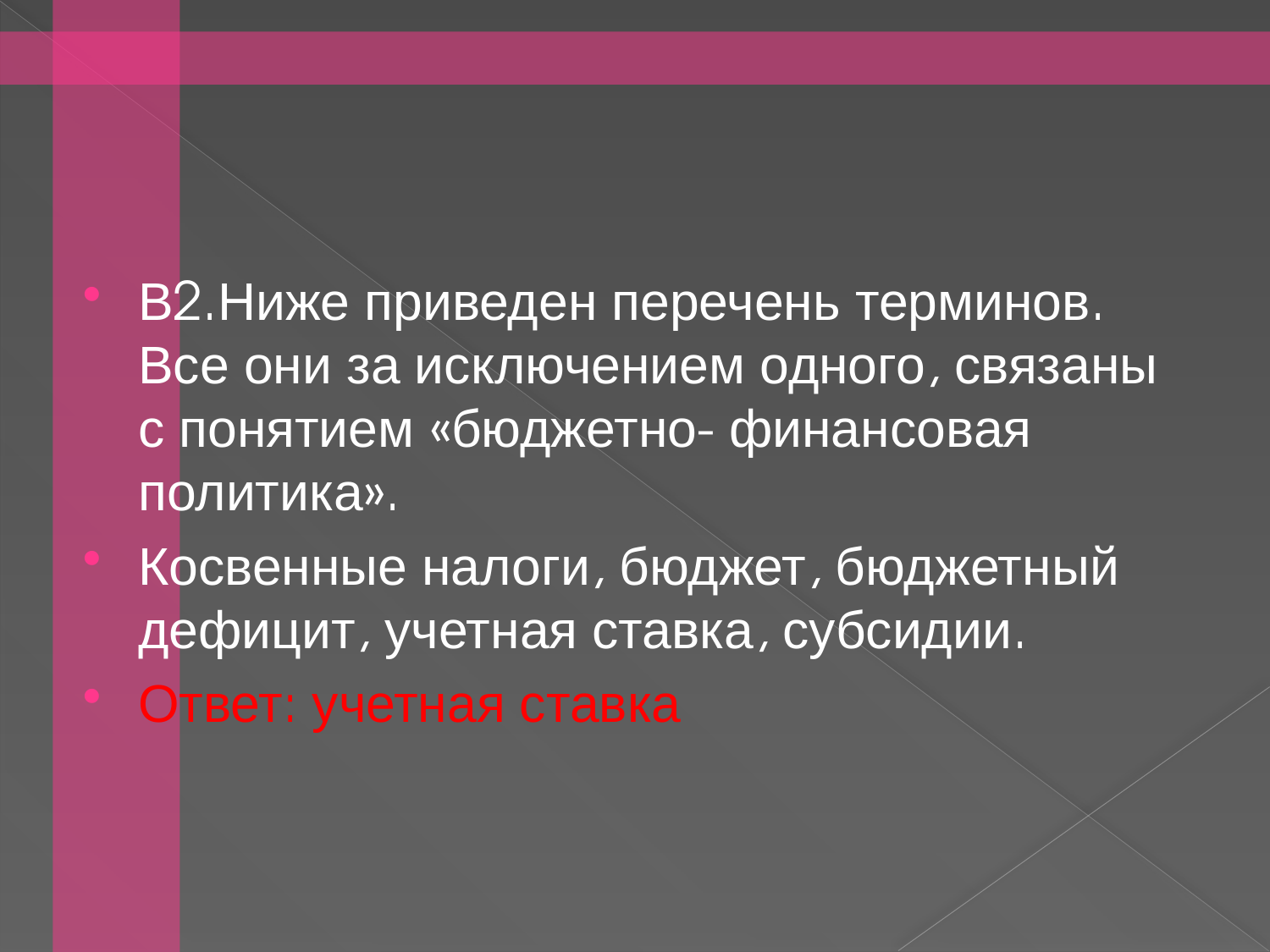

#
В2.Ниже приведен перечень терминов. Все они за исключением одного, связаны с понятием «бюджетно- финансовая политика».
Косвенные налоги, бюджет, бюджетный дефицит, учетная ставка, субсидии.
Ответ: учетная ставка